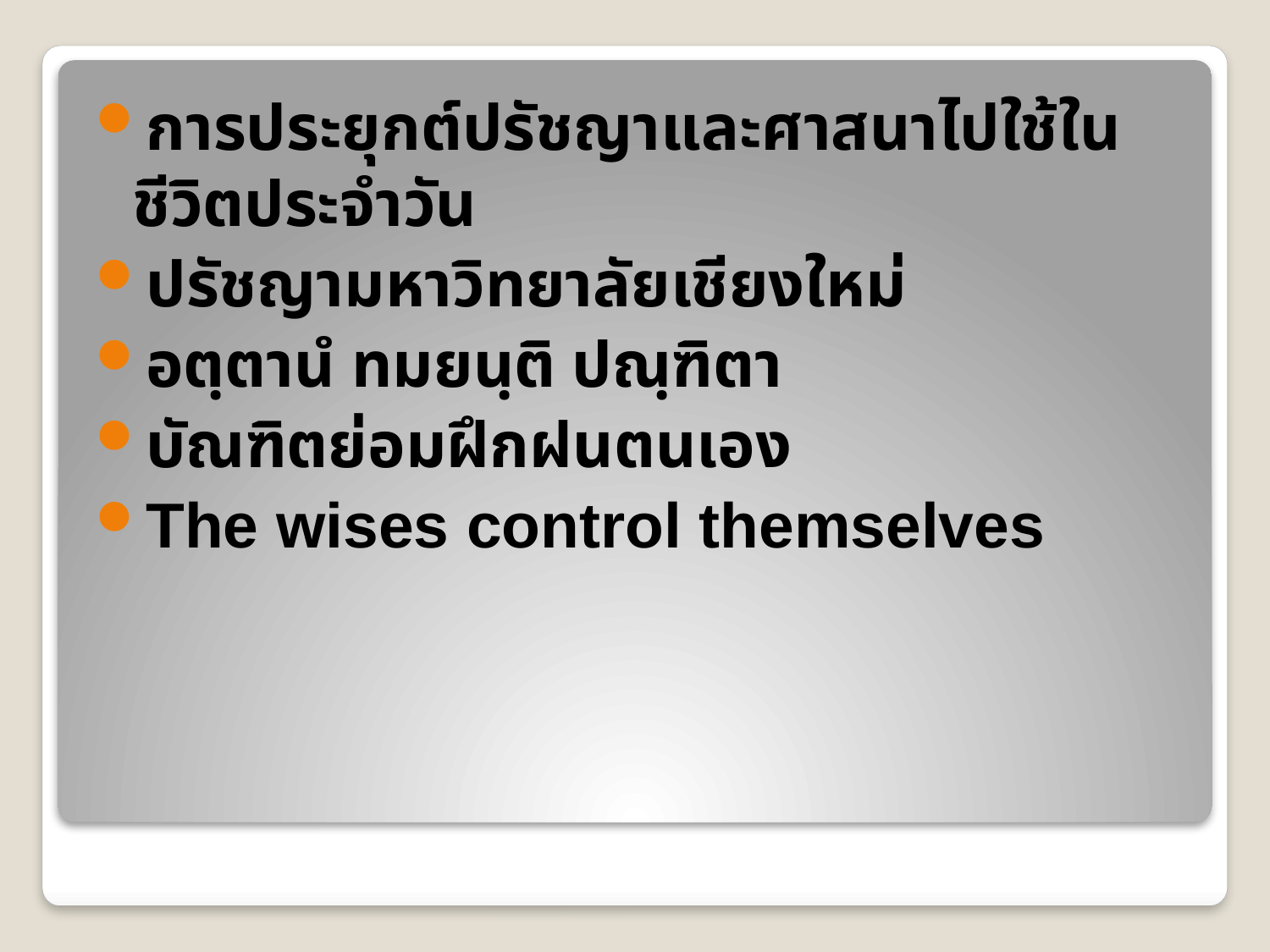

การประยุกต์ปรัชญาและศาสนาไปใช้ในชีวิตประจำวัน
ปรัชญามหาวิทยาลัยเชียงใหม่
อตฺตานํ ทมยนฺติ ปณฺฑิตา
บัณฑิตย่อมฝึกฝนตนเอง
The wises control themselves
#